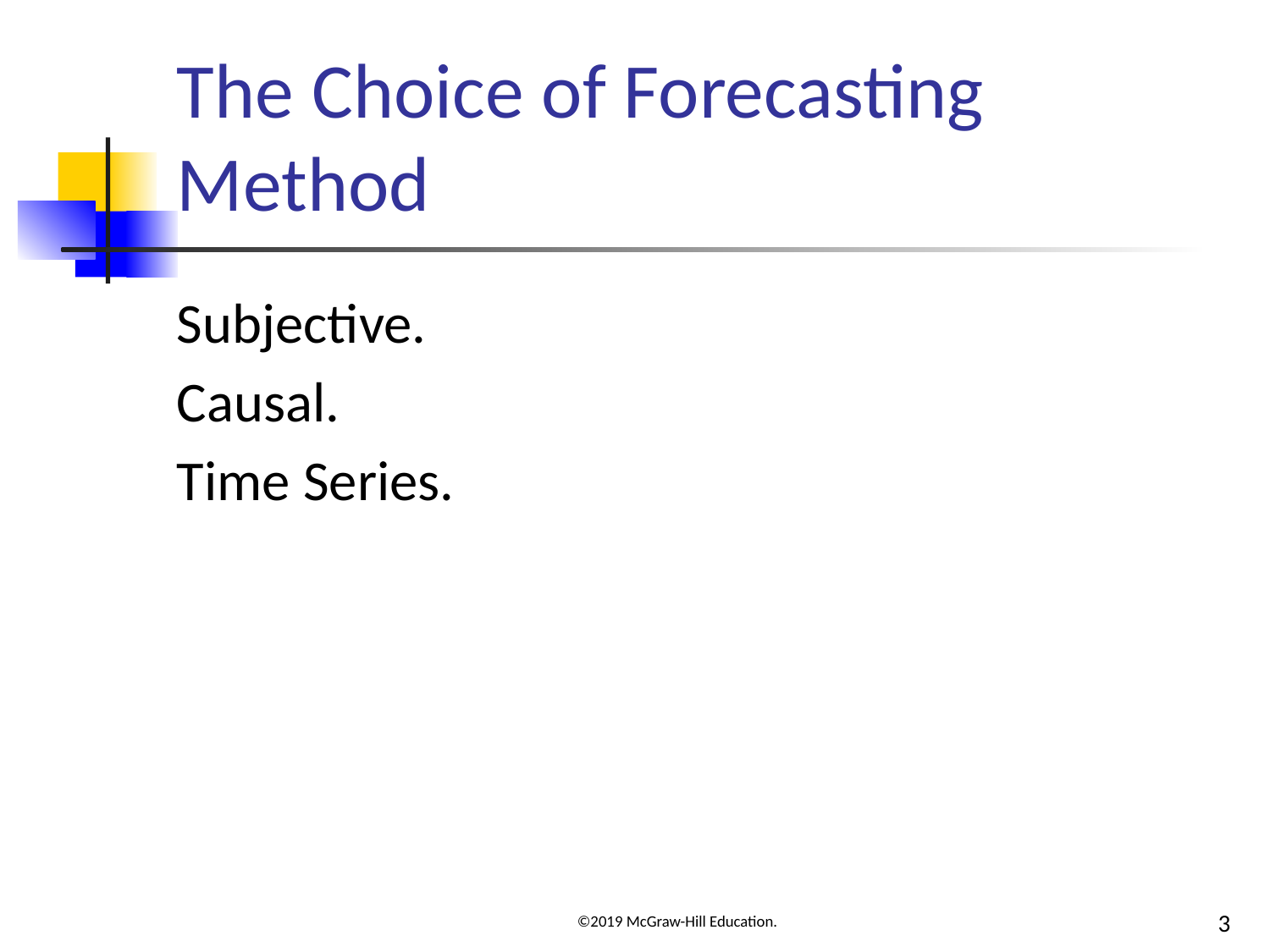

# The Choice of Forecasting Method
Subjective.
Causal.
Time Series.